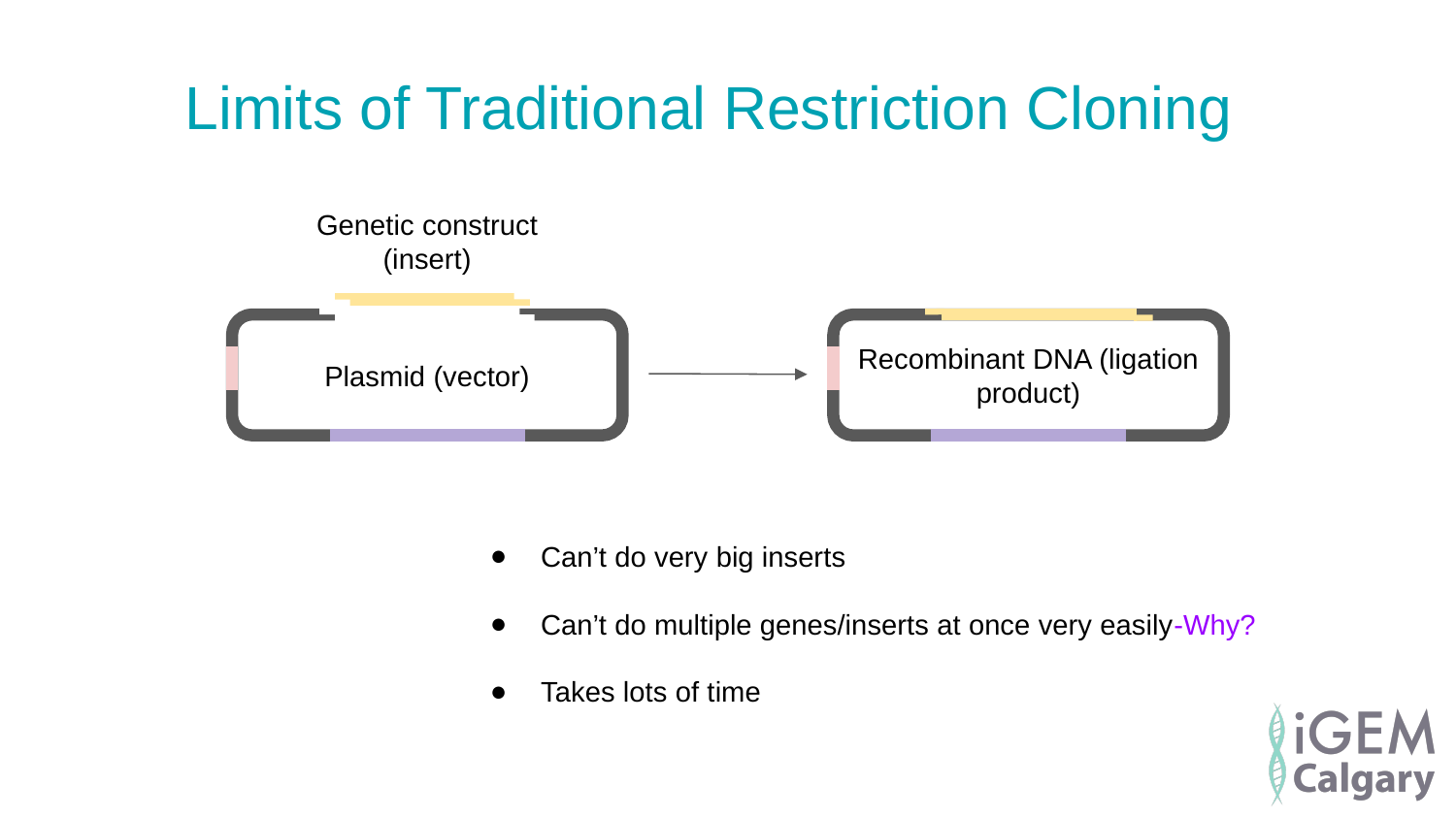

Limits of Traditional Restriction Cloning
Genetic construct (insert)

Plasmid (vector)

Recombinant DNA (ligation product)
Can’t do very big inserts
Can’t do multiple genes/inserts at once very easily-Why?
Takes lots of time